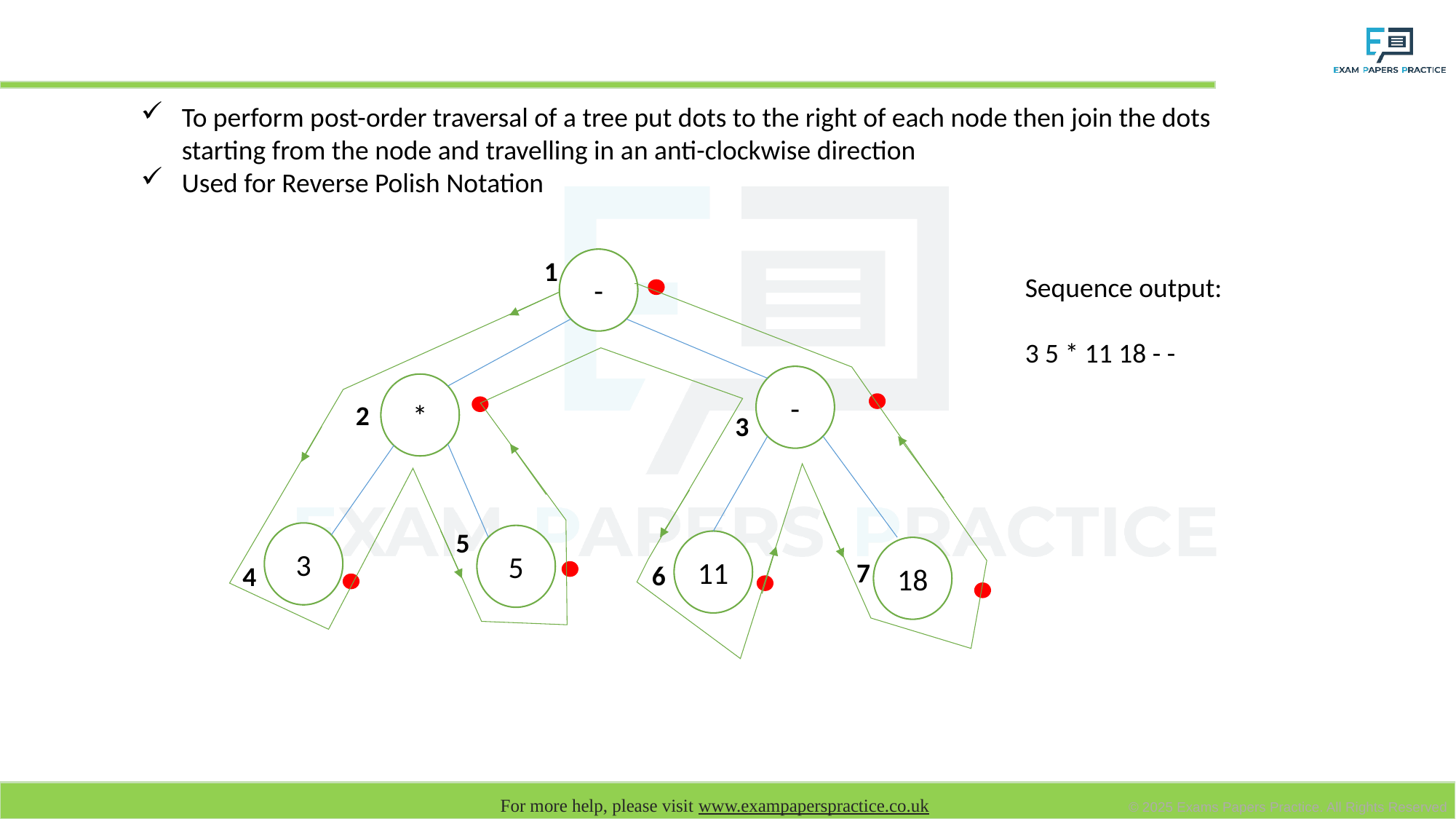

# Post-order traversal
To perform post-order traversal of a tree put dots to the right of each node then join the dots starting from the node and travelling in an anti-clockwise direction
Used for Reverse Polish Notation
1
-
Sequence output:

3 5 * 11 18 - -

-
*
2

3
5
3
5
11
18
7
6
4